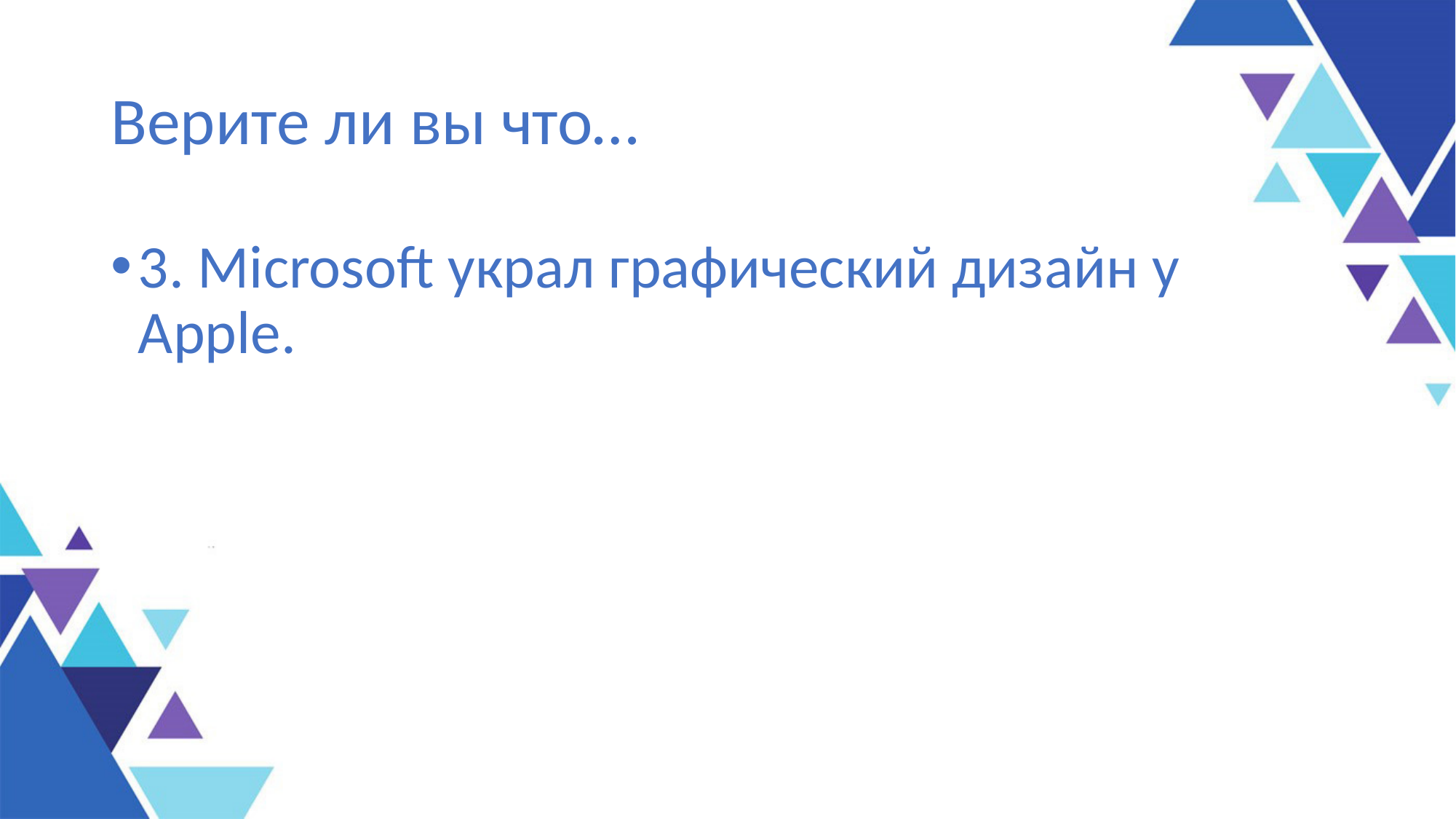

# Верите ли вы что…
3. Microsoft украл графический дизайн у Apple.